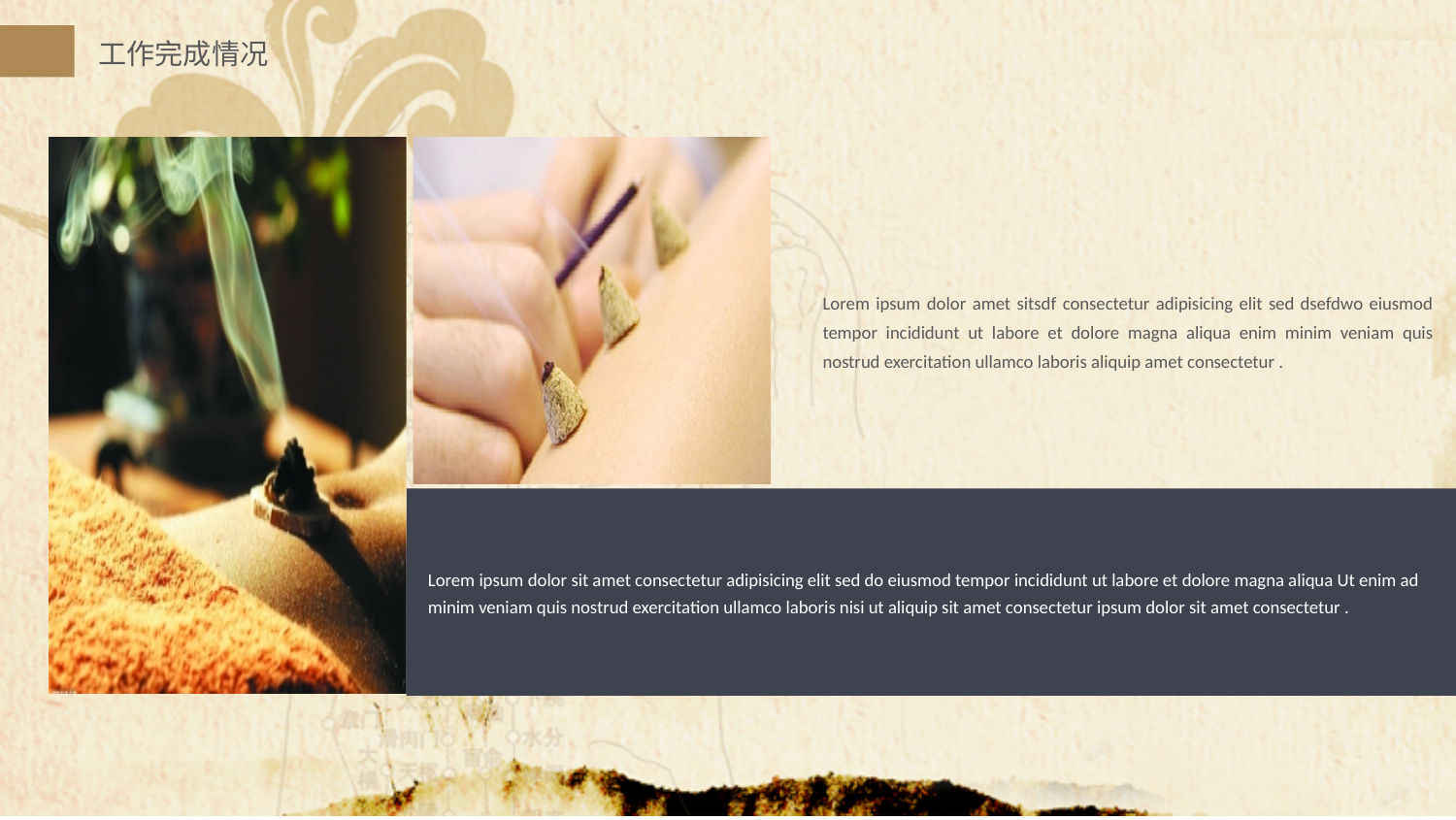

Lorem ipsum dolor amet sitsdf consectetur adipisicing elit sed dsefdwo eiusmod tempor incididunt ut labore et dolore magna aliqua enim minim veniam quis nostrud exercitation ullamco laboris aliquip amet consectetur .
Lorem ipsum dolor sit amet consectetur adipisicing elit sed do eiusmod tempor incididunt ut labore et dolore magna aliqua Ut enim ad minim veniam quis nostrud exercitation ullamco laboris nisi ut aliquip sit amet consectetur ipsum dolor sit amet consectetur .